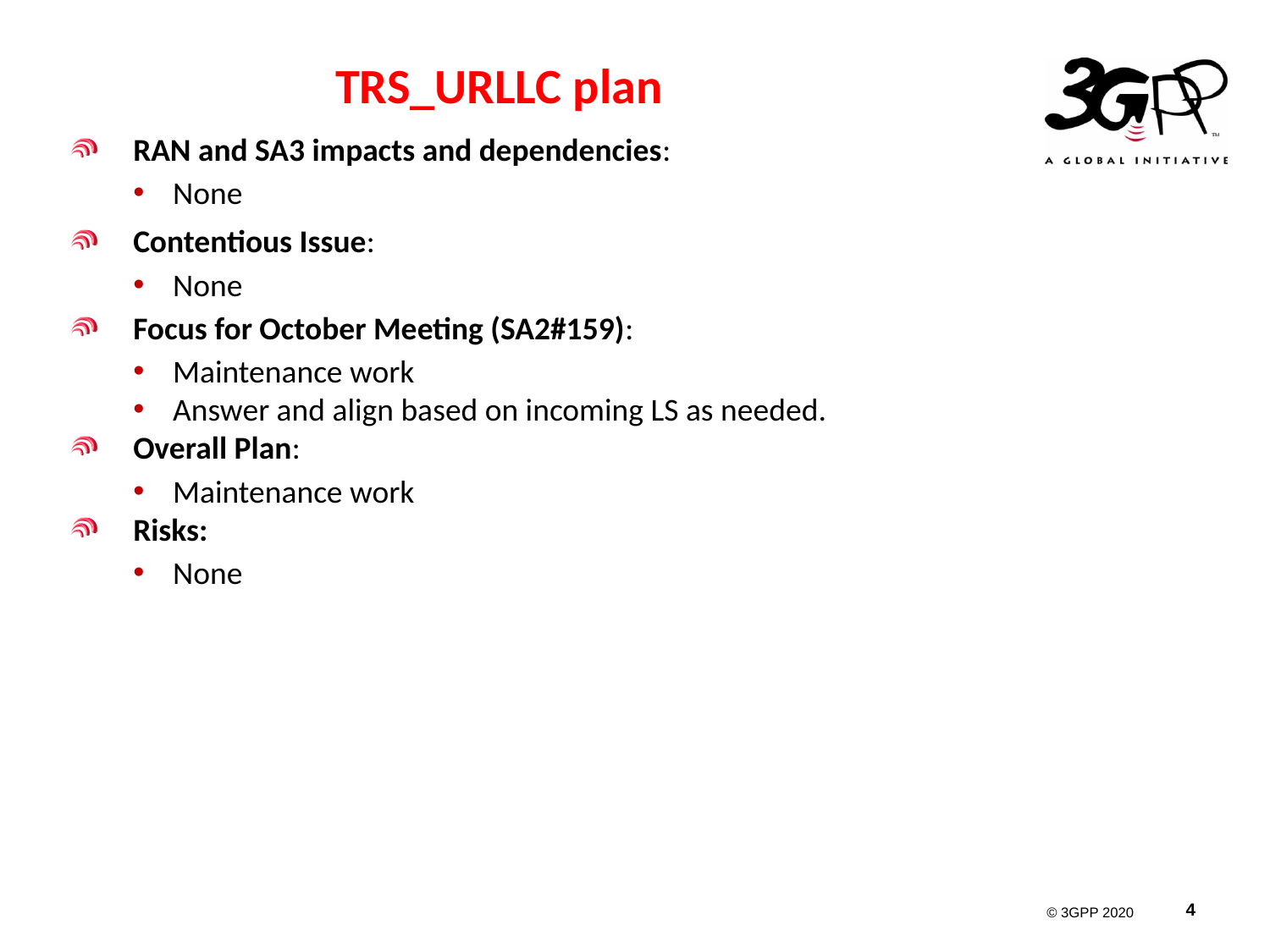

# TRS_URLLC plan
RAN and SA3 impacts and dependencies:
None
Contentious Issue:
None
Focus for October Meeting (SA2#159):
Maintenance work
Answer and align based on incoming LS as needed.
Overall Plan:
Maintenance work
Risks:
None